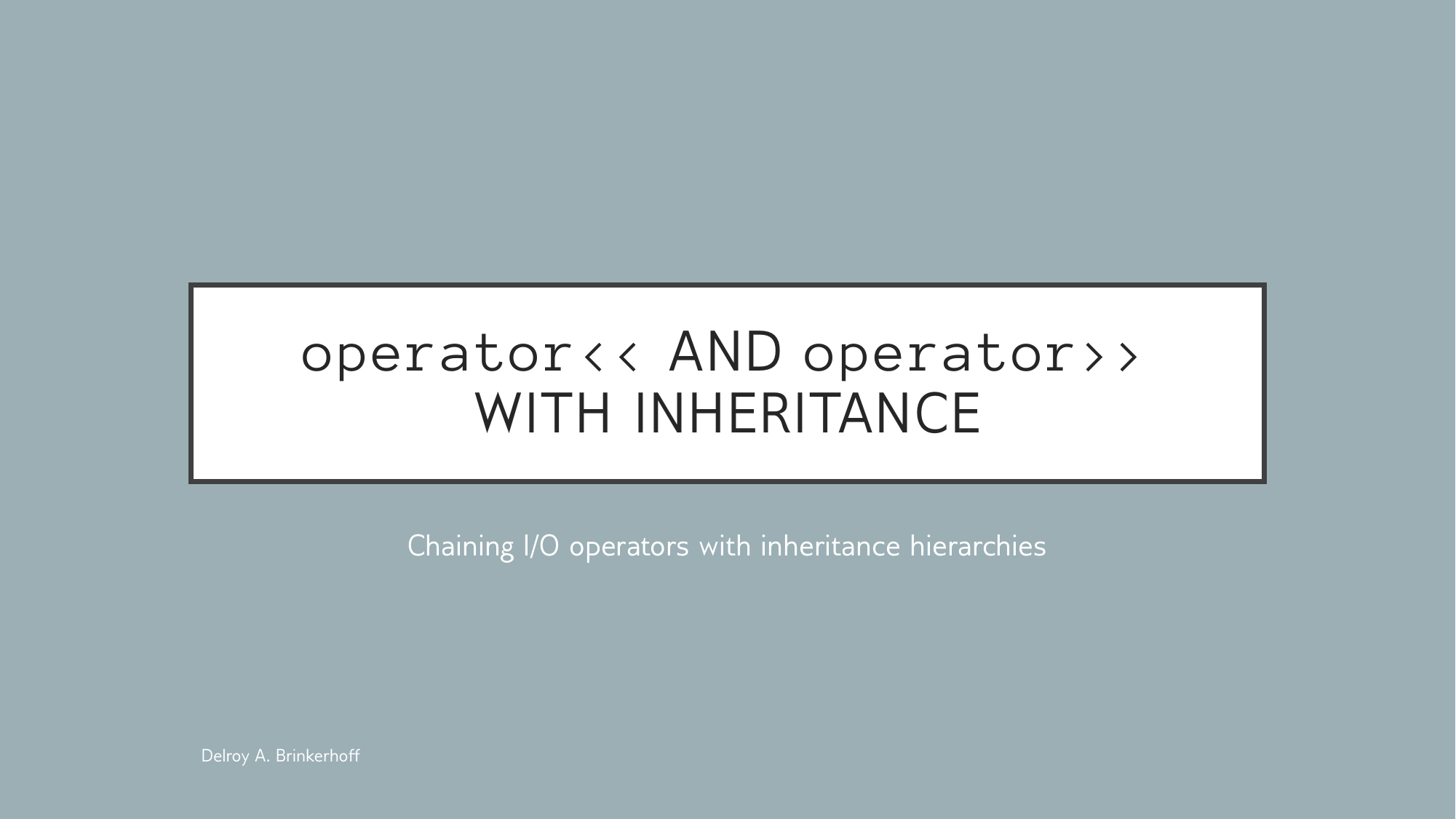

# operator<< And operator>> with Inheritance
Chaining I/O operators with inheritance hierarchies
Delroy A. Brinkerhoff